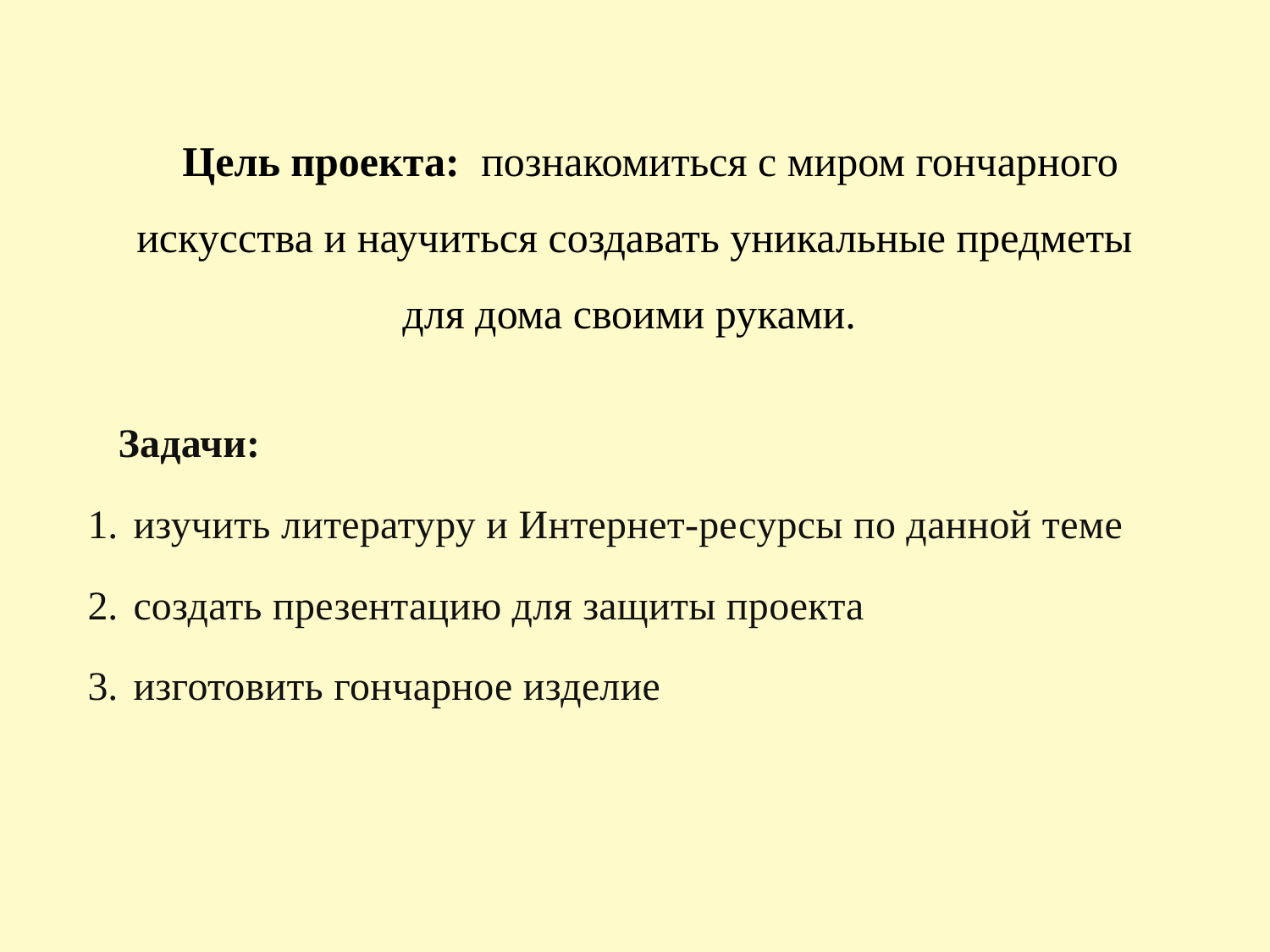

# Цель проекта:  познакомиться с миром гончарного искусства и научиться создавать уникальные предметы для дома своими руками.
	Задачи:
изучить литературу и Интернет-ресурсы по данной теме
создать презентацию для защиты проекта
изготовить гончарное изделие